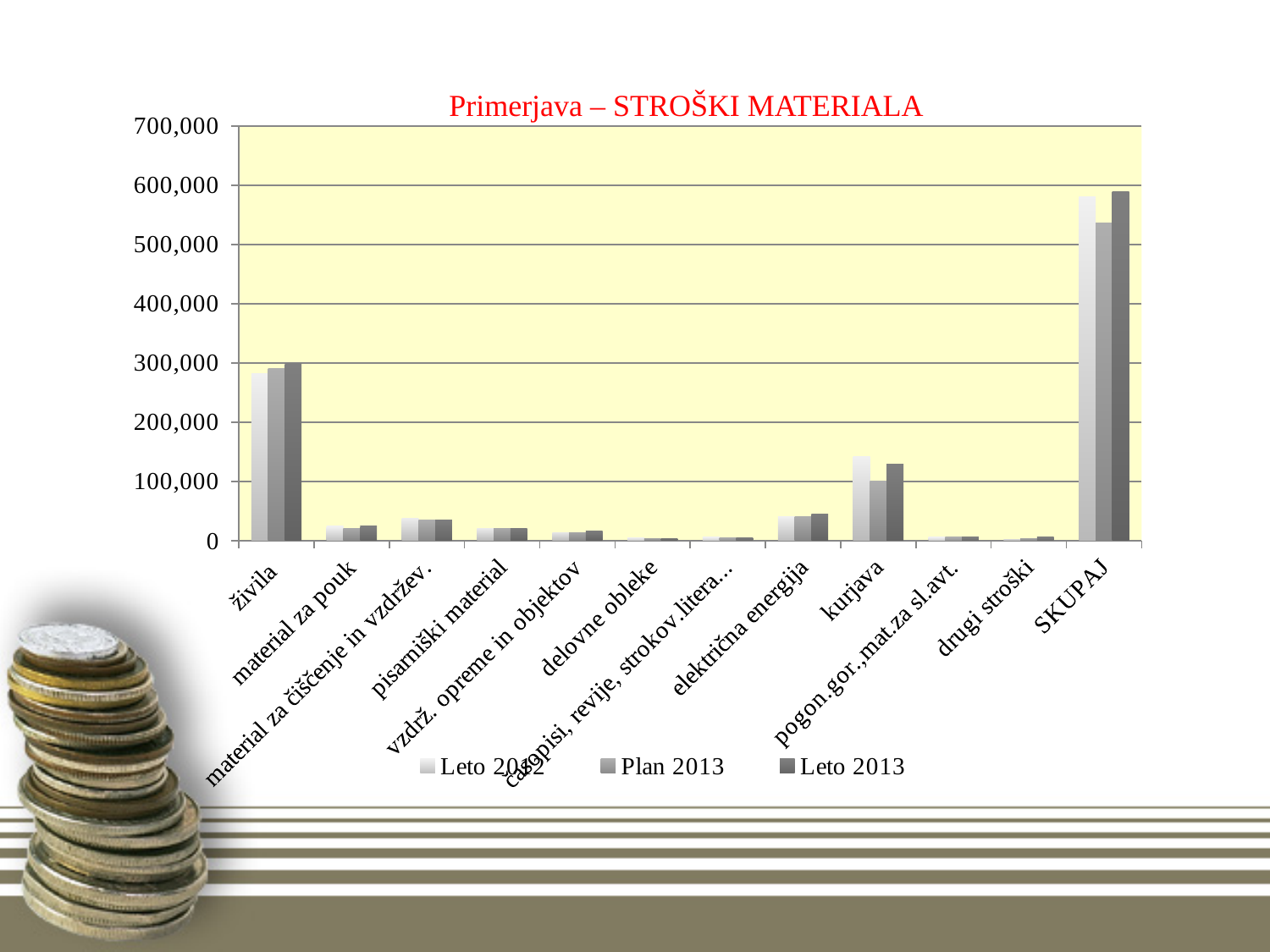

### Chart

| Category | Leto 2012 | Plan 2013 | Leto 2013 |
|---|---|---|---|
| živila  | 282296.0 | 290000.0 | 298693.0 |
| material za pouk | 24633.0 | 20000.0 | 24703.0 |
| material za čiščenje in vzdržev. | 37538.0 | 35000.0 | 34320.0 |
| pisarniški material | 21033.0 | 20000.0 | 20439.0 |
| vzdrž. opreme in objektov | 13658.0 | 14000.0 | 16276.0 |
| delovne obleke | 4484.0 | 3000.0 | 3067.0 |
| časopisi, revije, strokov.literatura | 5776.0 | 5000.0 | 5217.0 |
| električna energija | 40879.0 | 40000.0 | 44076.0 |
| kurjava | 142327.0 | 100000.0 | 129494.0 |
| pogon.gor.,mat.za sl.avt. | 5677.0 | 6000.0 | 6370.0 |
| drugi stroški | 2536.0 | 3000.0 | 6141.0 |
| SKUPAJ | 580837.0 | 536000.0 | 588796.0 |
# Primerjava – STROŠKI MATERIALA